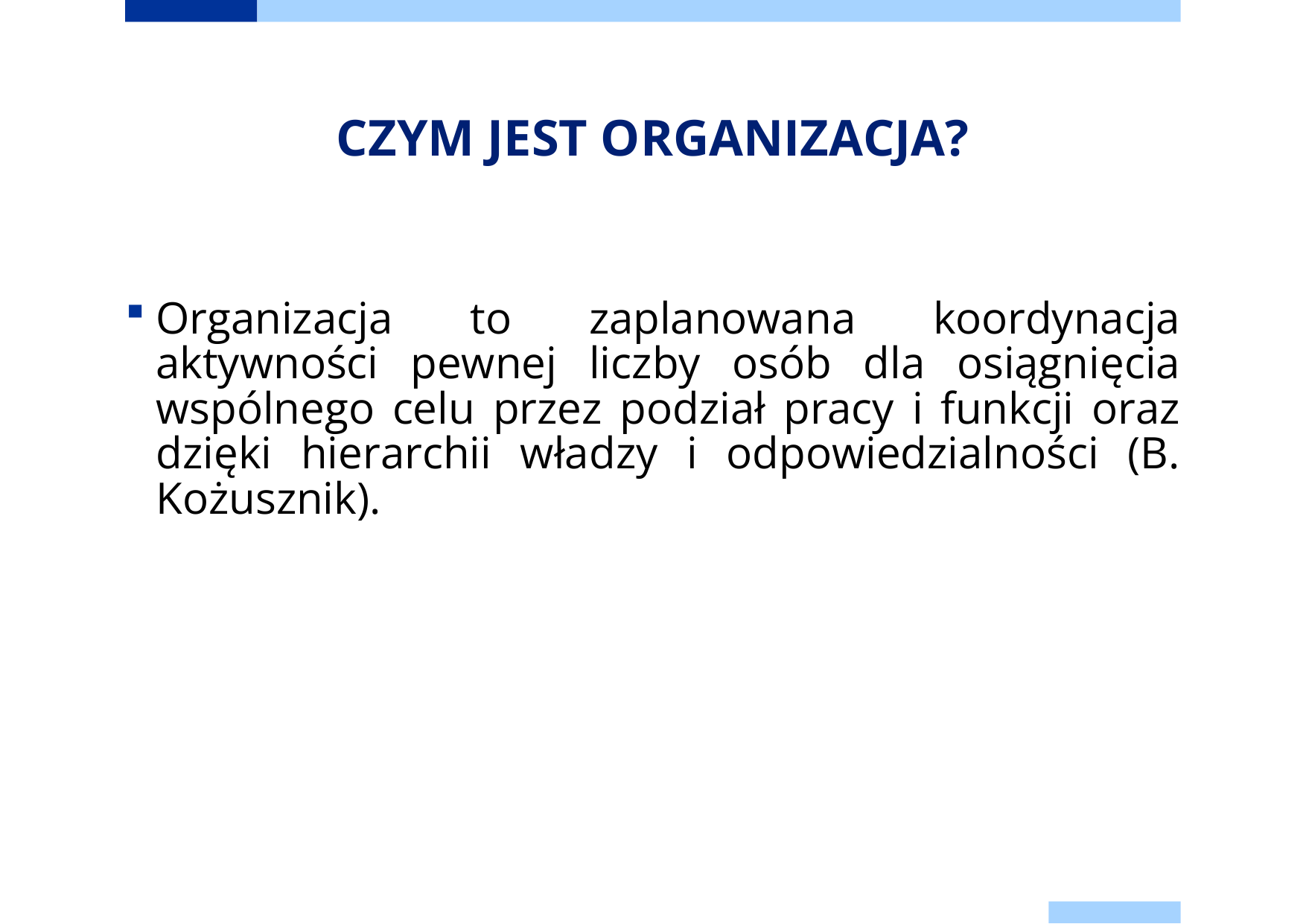

# CZYM JEST ORGANIZACJA?

Organizacja to zaplanowana koordynacja aktywności pewnej liczby osób dla osiągnięcia wspólnego celu przez podział pracy i funkcji oraz dzięki hierarchii władzy i odpowiedzialności (B. Kożusznik).